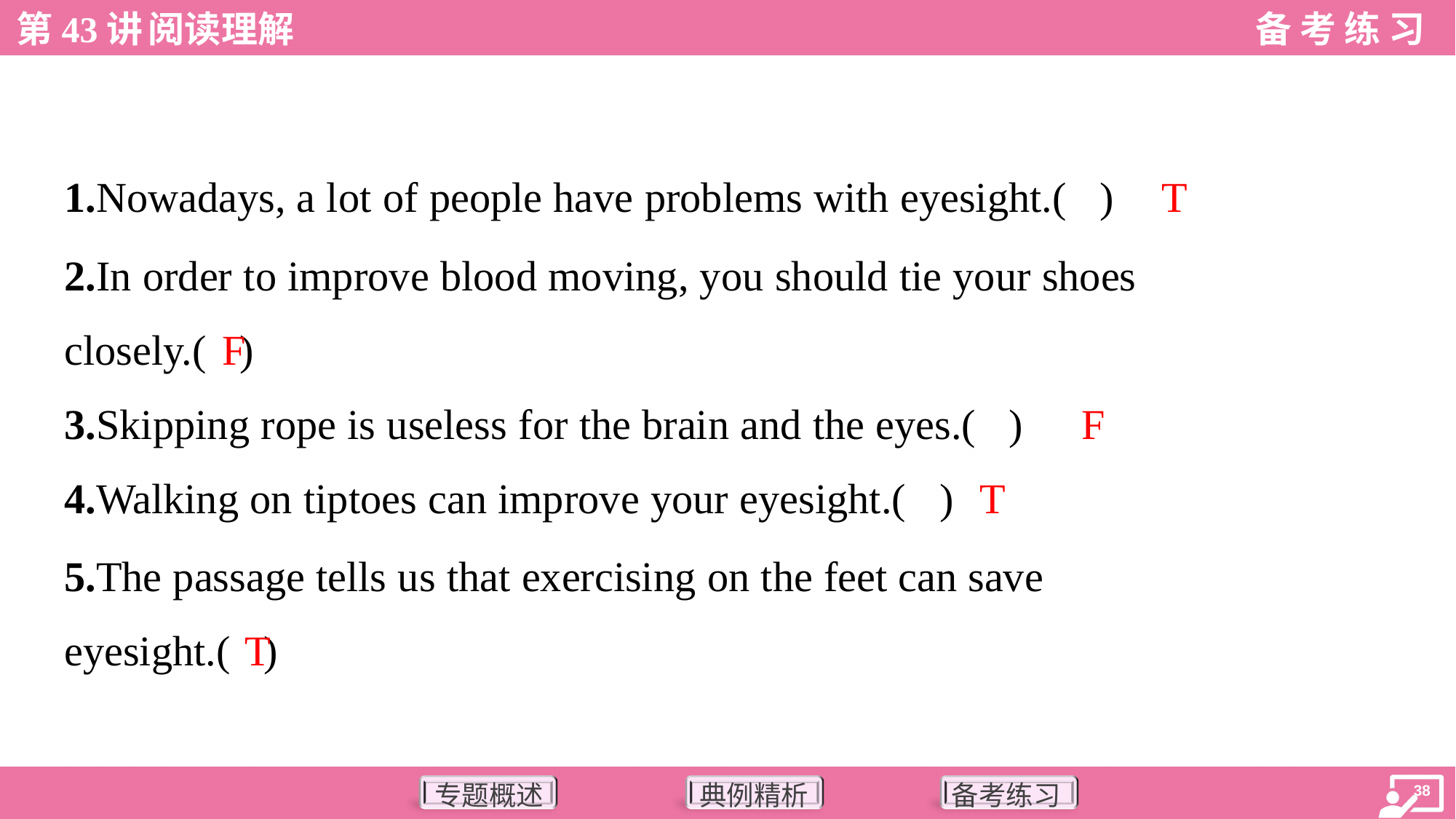

T
1.Nowadays, a lot of people have problems with eyesight.(   )
2.In order to improve blood moving, you should tie your shoes
closely.(   )
F
F
3.Skipping rope is useless for the brain and the eyes.(   )
T
4.Walking on tiptoes can improve your eyesight.(   )
5.The passage tells us that exercising on the feet can save
eyesight.(   )
T